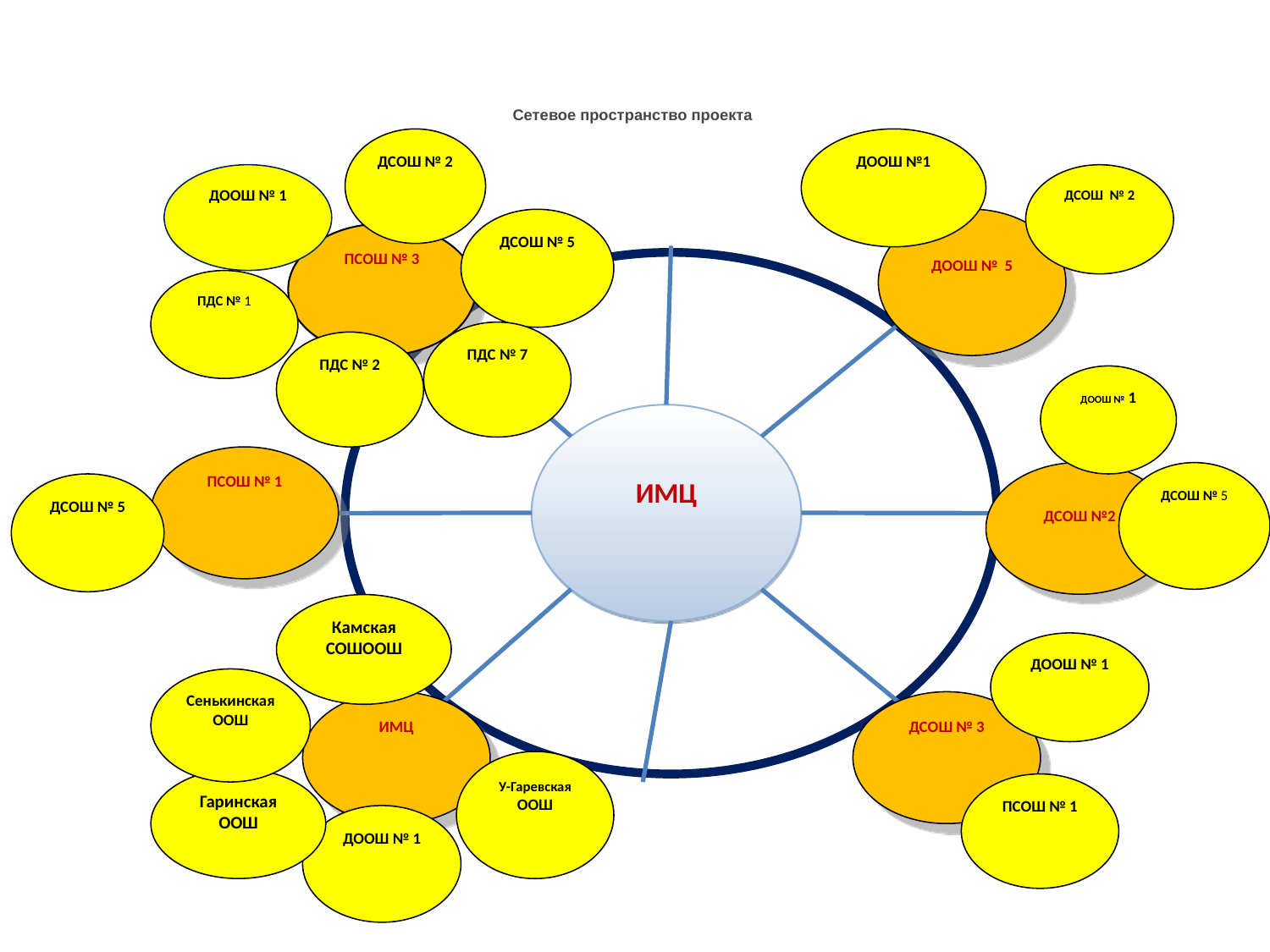

# Сетевое пространство проекта

ДСОШ № 2
ДООШ №1
ДООШ № 1
ДСОШ  № 2
ДСОШ № 5

ДООШ №  5
ПСОШ № 3

ПДС № 1
ПДС № 7

ПДС № 2
ДООШ № 1

ИМЦ
ПСОШ № 1

ДСОШ №2
ДСОШ № 5
ДСОШ № 5

Камская СОШООШ

ДООШ № 1
Сенькинская ООШ
ИМЦ
ДСОШ № 3
У-Гаревская ООШ
Гаринская ООШ
ПСОШ № 1
ДООШ № 1
Company  Logo